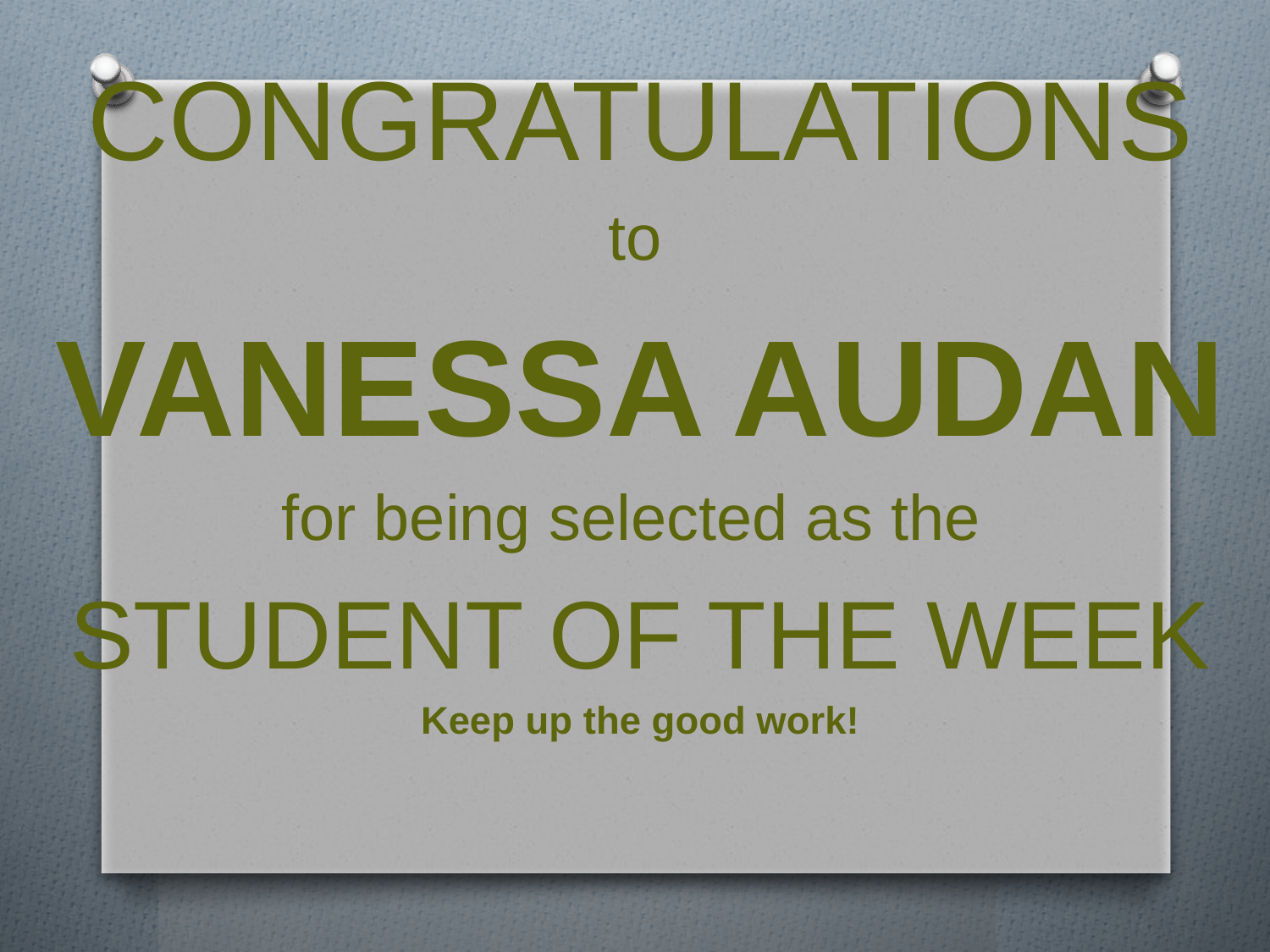

CONGRATULATIONS
to
VANESSA AUDAN
for being selected as the
STUDENT OF THE WEEK
Keep up the good work!